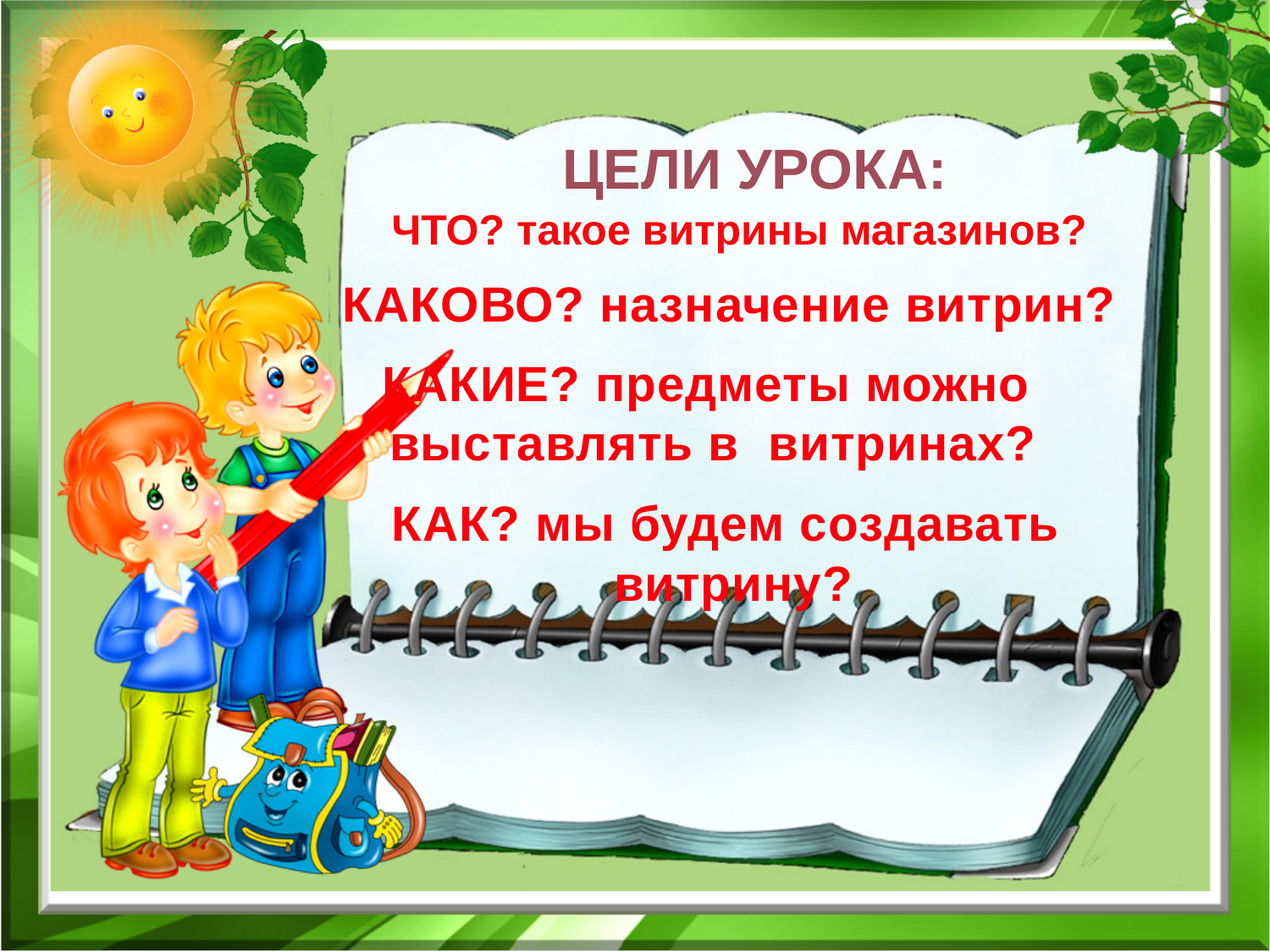

ЦЕЛИ УРОКА:
ЧТО? такое витрины магазинов?
КАКОВО? назначение витрин?
КАКИЕ? предметы можно
выставлять в  витринах?
КАК? мы будем создавать
 витрину?